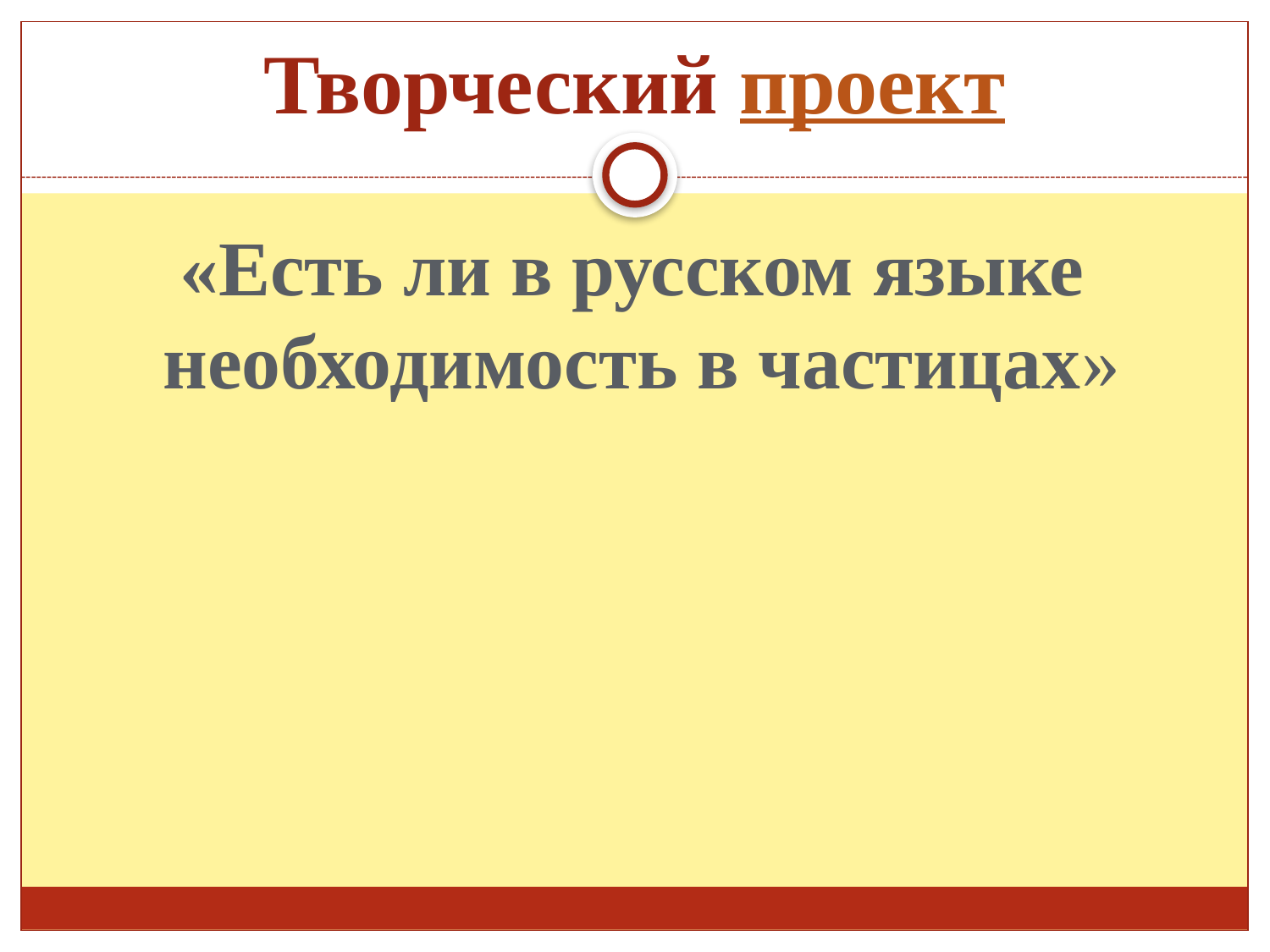

# Творческий проект
«Есть ли в русском языке необходимость в частицах»